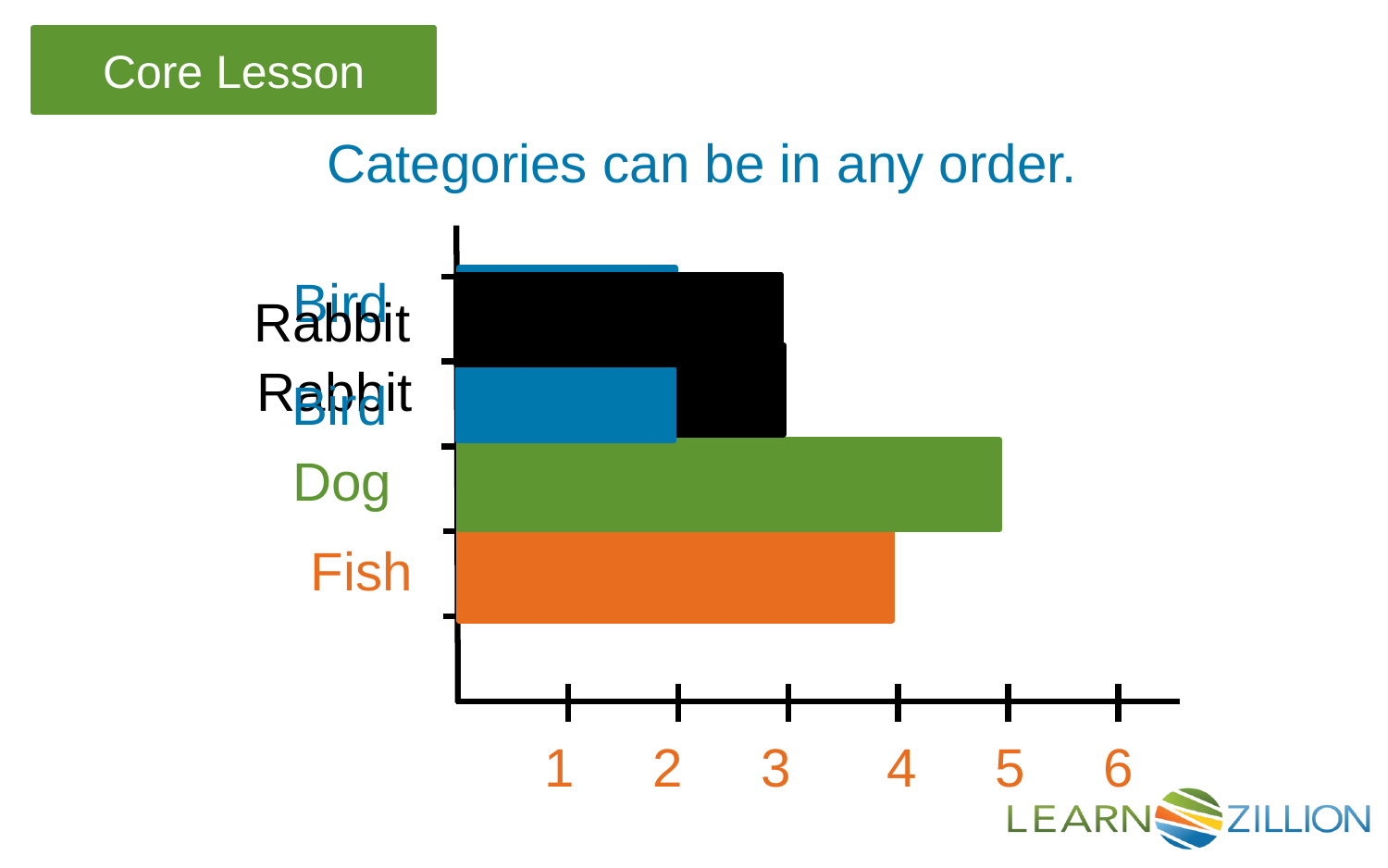

Categories can be in any order.
Bird

Rabbit

Rabbit
Bird

Dog

Fish

1
2
3
4
5
6